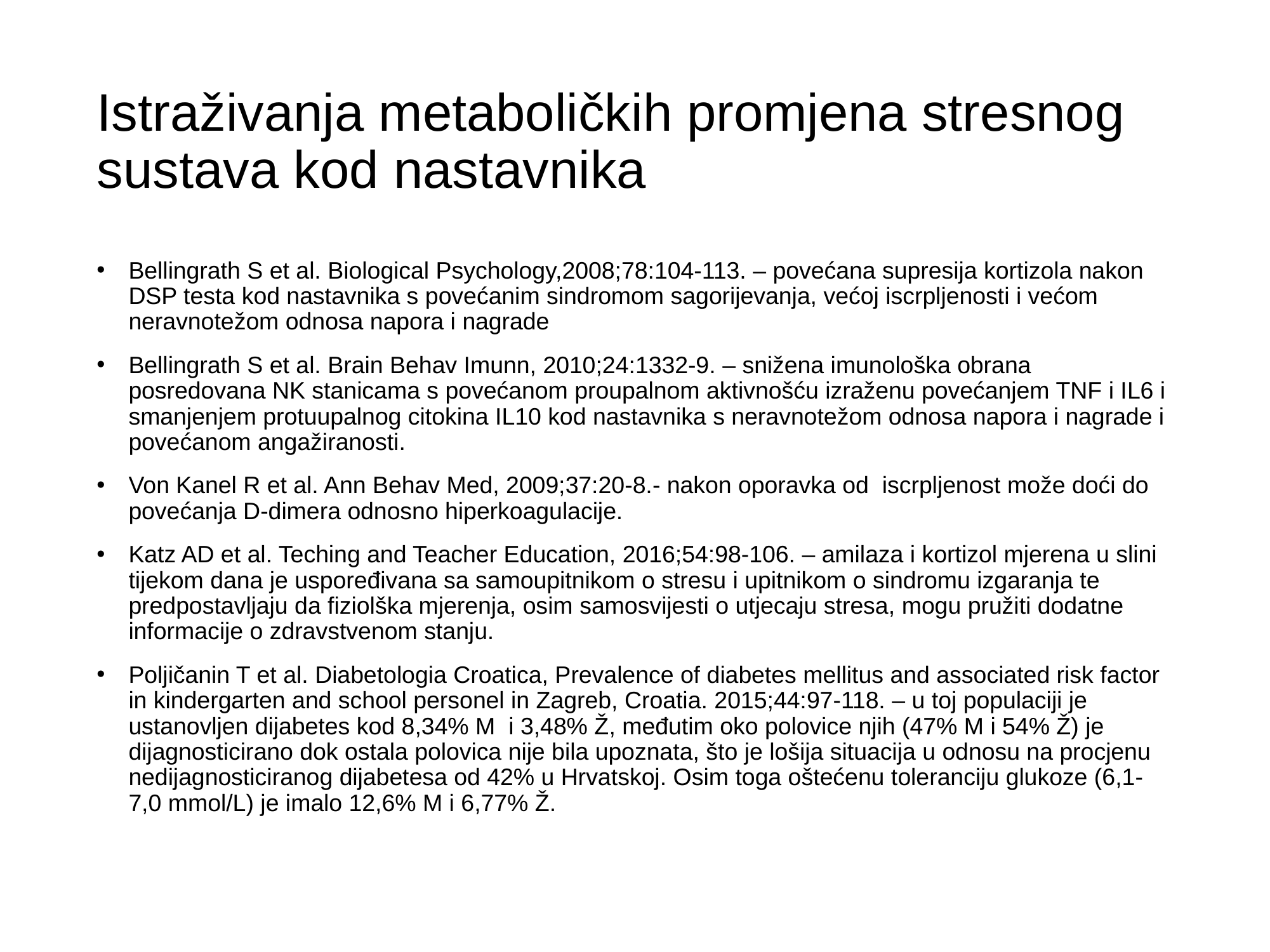

# Istraživanja metaboličkih promjena stresnog sustava kod nastavnika
Bellingrath S et al. Biological Psychology,2008;78:104-113. – povećana supresija kortizola nakon DSP testa kod nastavnika s povećanim sindromom sagorijevanja, većoj iscrpljenosti i većom neravnotežom odnosa napora i nagrade
Bellingrath S et al. Brain Behav Imunn, 2010;24:1332-9. – snižena imunološka obrana posredovana NK stanicama s povećanom proupalnom aktivnošću izraženu povećanjem TNF i IL6 i smanjenjem protuupalnog citokina IL10 kod nastavnika s neravnotežom odnosa napora i nagrade i povećanom angažiranosti.
Von Kanel R et al. Ann Behav Med, 2009;37:20-8.- nakon oporavka od  iscrpljenost može doći do povećanja D-dimera odnosno hiperkoagulacije.
Katz AD et al. Teching and Teacher Education, 2016;54:98-106. – amilaza i kortizol mjerena u slini tijekom dana je uspoređivana sa samoupitnikom o stresu i upitnikom o sindromu izgaranja te predpostavljaju da fiziolška mjerenja, osim samosvijesti o utjecaju stresa, mogu pružiti dodatne informacije o zdravstvenom stanju.
Poljičanin T et al. Diabetologia Croatica, Prevalence of diabetes mellitus and associated risk factor in kindergarten and school personel in Zagreb, Croatia. 2015;44:97-118. – u toj populaciji je ustanovljen dijabetes kod 8,34% M  i 3,48% Ž, međutim oko polovice njih (47% M i 54% Ž) je dijagnosticirano dok ostala polovica nije bila upoznata, što je lošija situacija u odnosu na procjenu nedijagnosticiranog dijabetesa od 42% u Hrvatskoj. Osim toga oštećenu toleranciju glukoze (6,1-7,0 mmol/L) je imalo 12,6% M i 6,77% Ž.